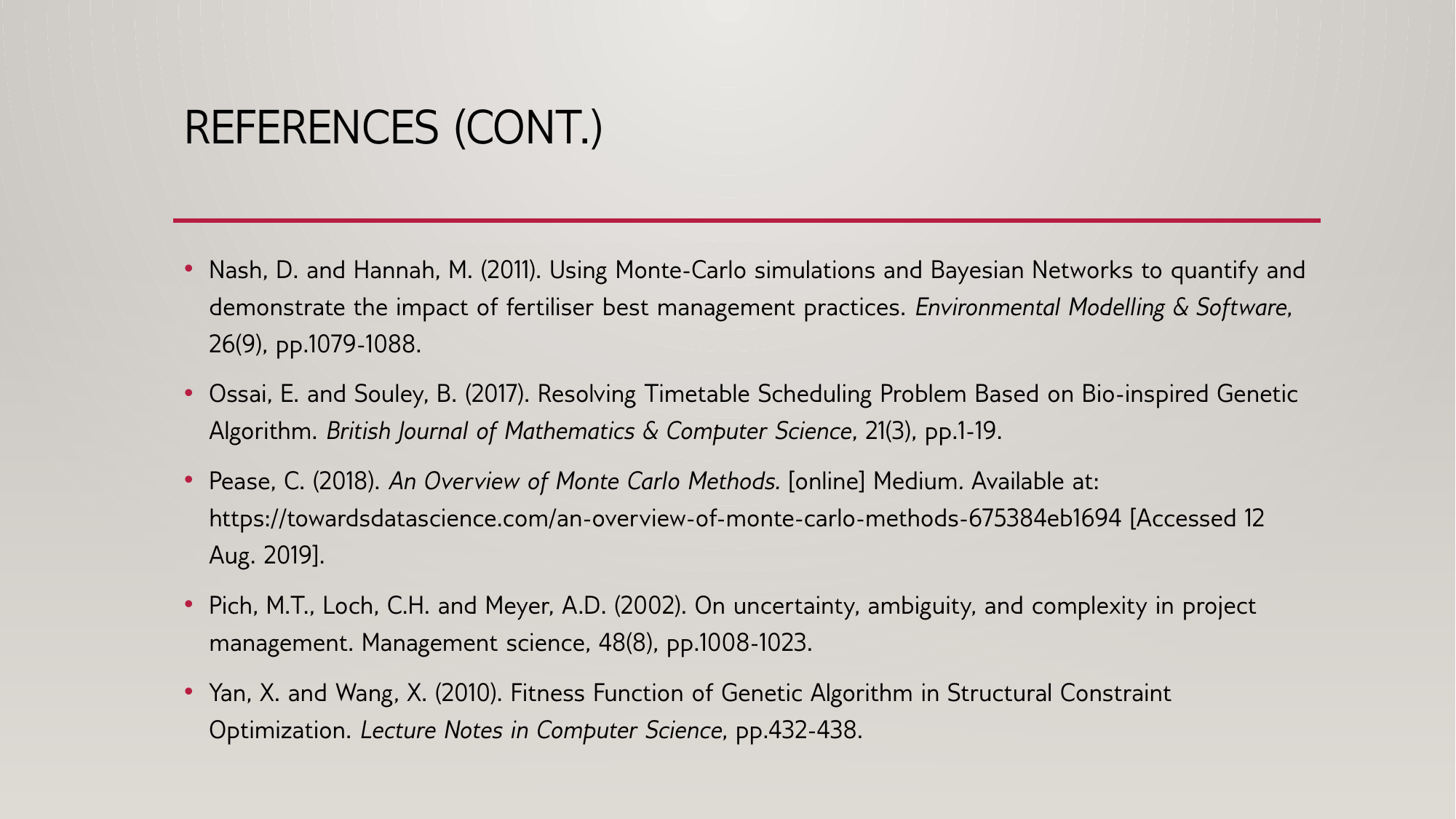

# REFERENCES (CONT.)
Nash, D. and Hannah, M. (2011). Using Monte-Carlo simulations and Bayesian Networks to quantify and demonstrate the impact of fertiliser best management practices. Environmental Modelling & Software, 26(9), pp.1079-1088.
Ossai, E. and Souley, B. (2017). Resolving Timetable Scheduling Problem Based on Bio-inspired Genetic Algorithm. British Journal of Mathematics & Computer Science, 21(3), pp.1-19.
Pease, C. (2018). An Overview of Monte Carlo Methods. [online] Medium. Available at: https://towardsdatascience.com/an-overview-of-monte-carlo-methods-675384eb1694 [Accessed 12 Aug. 2019].
Pich, M.T., Loch, C.H. and Meyer, A.D. (2002). On uncertainty, ambiguity, and complexity in project management. Management science, 48(8), pp.1008-1023.
Yan, X. and Wang, X. (2010). Fitness Function of Genetic Algorithm in Structural Constraint Optimization. Lecture Notes in Computer Science, pp.432-438.